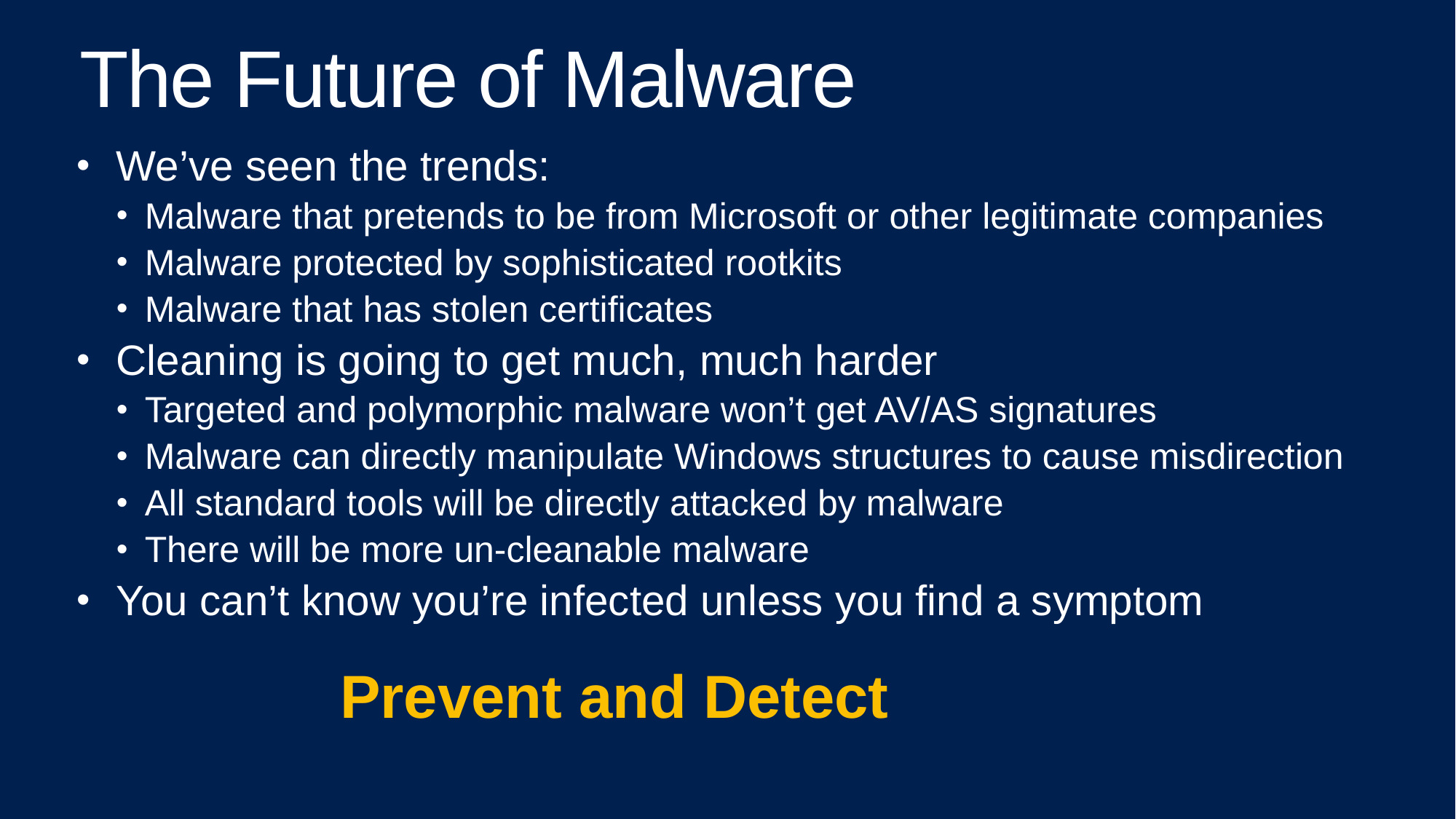

# The Future of Malware
We’ve seen the trends:
Malware that pretends to be from Microsoft or other legitimate companies
Malware protected by sophisticated rootkits
Malware that has stolen certificates
Cleaning is going to get much, much harder
Targeted and polymorphic malware won’t get AV/AS signatures
Malware can directly manipulate Windows structures to cause misdirection
All standard tools will be directly attacked by malware
There will be more un-cleanable malware
You can’t know you’re infected unless you find a symptom
Prevent and Detect